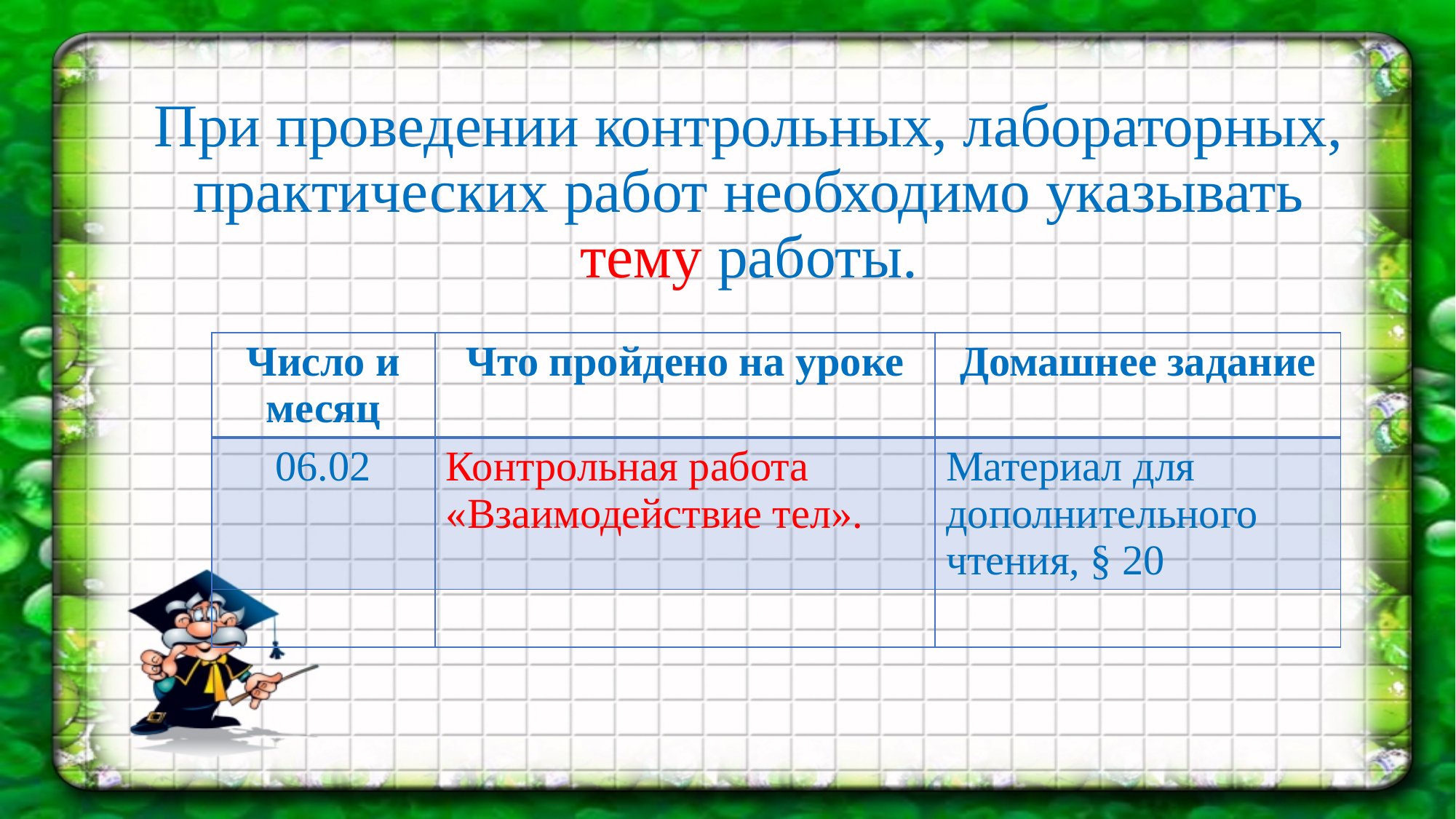

# При проведении контрольных, лабораторных, практических работ необходимо указывать тему работы.
| Число и месяц | Что пройдено на уроке | Домашнее задание |
| --- | --- | --- |
| 06.02 | Контрольная работа «Взаимодействие тел». | Материал для дополнительного чтения, § 20 |
|  |  |  |